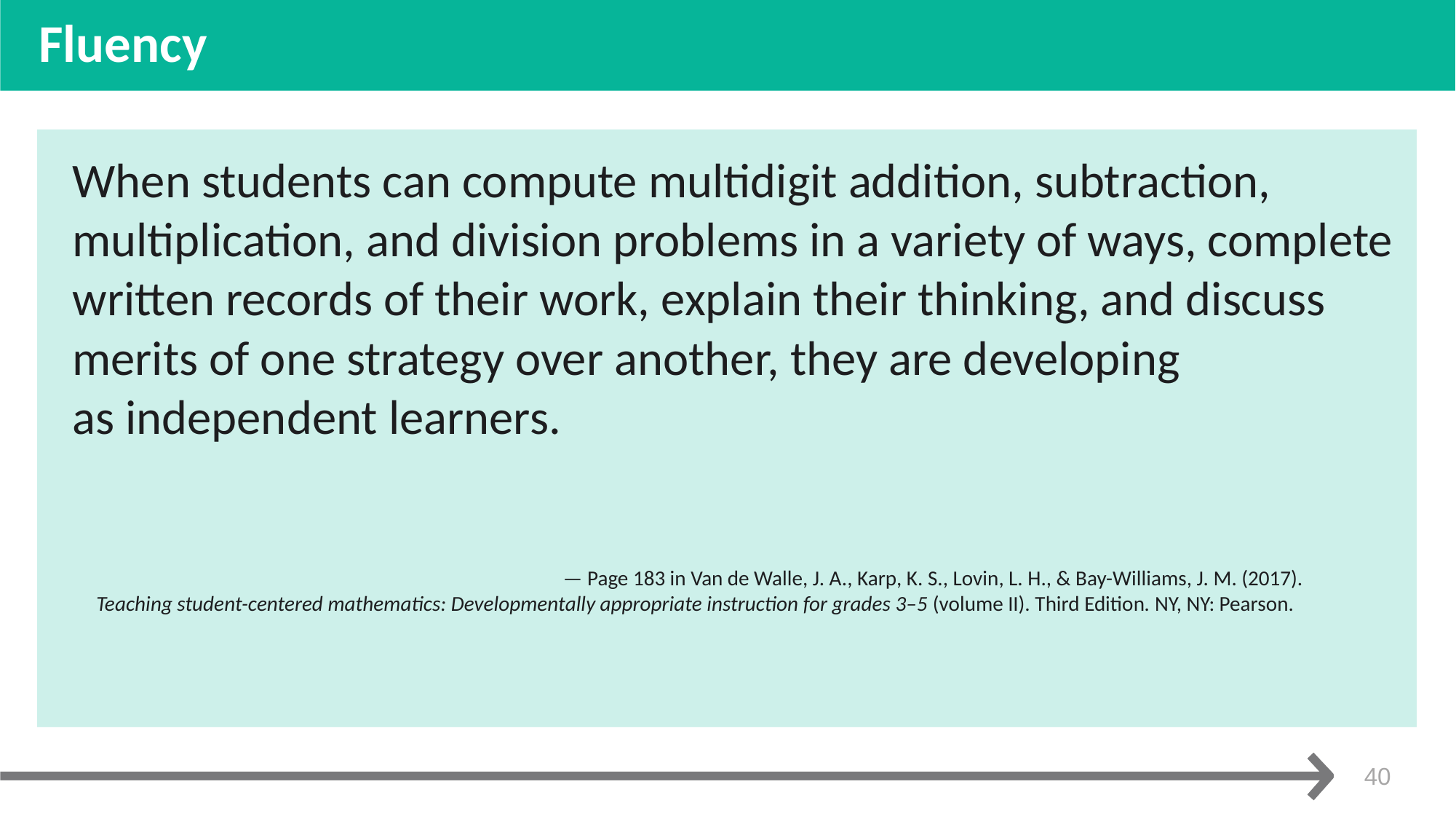

# Fluency
When students can compute multidigit addition, subtraction, multiplication, and division problems in a variety of ways, complete written records of their work, explain their thinking, and discuss merits of one strategy over another, they are developing
as independent learners.

 — Page 183 in Van de Walle, J. A., Karp, K. S., Lovin, L. H., & Bay-Williams, J. M. (2017).
 Teaching student-centered mathematics: Developmentally appropriate instruction for grades 3–5 (volume II). Third Edition. NY, NY: Pearson.
40